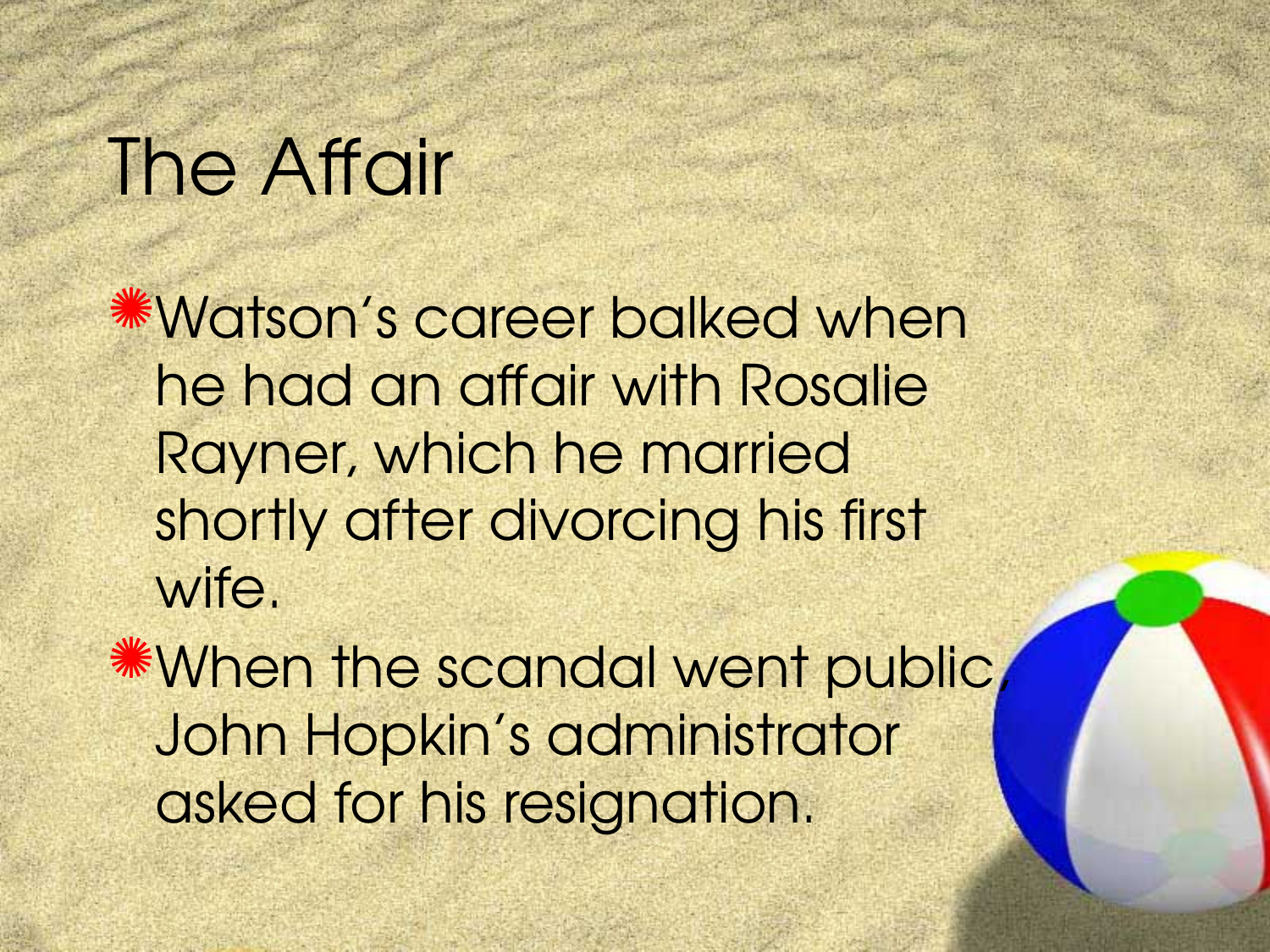

# The Affair
Watson’s career balked when he had an affair with Rosalie Rayner, which he married shortly after divorcing his first wife.
When the scandal went public, John Hopkin’s administrator asked for his resignation.